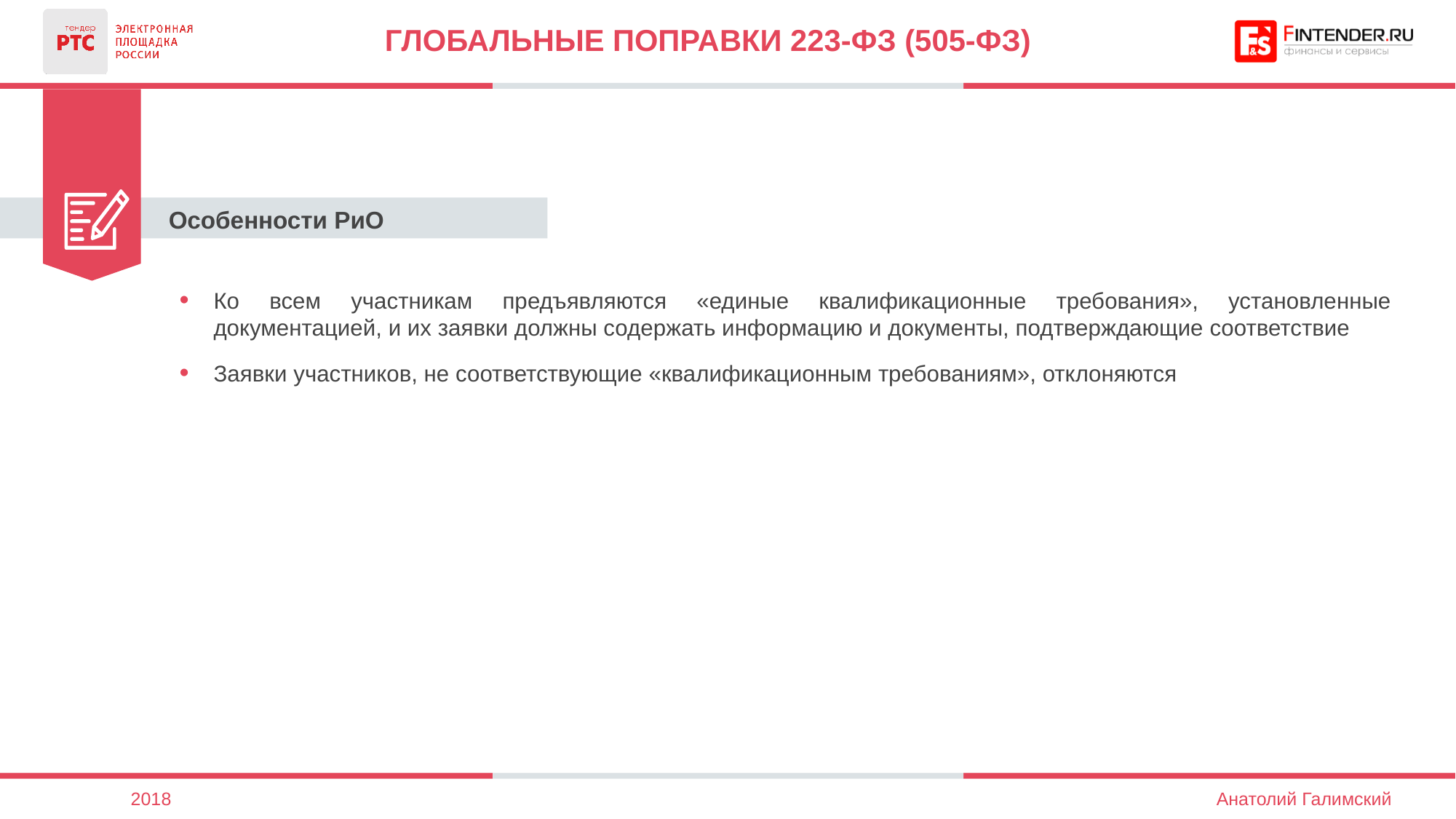

# ГЛОБАЛЬНЫЕ ПОПРАВКИ 223-фз (505-фз)

Особенности РиО
Ко всем участникам предъявляются «единые квалификационные требования», установленные документацией, и их заявки должны содержать информацию и документы, подтверждающие соответствие
Заявки участников, не соответствующие «квалификационным требованиям», отклоняются
2018
Анатолий Галимский